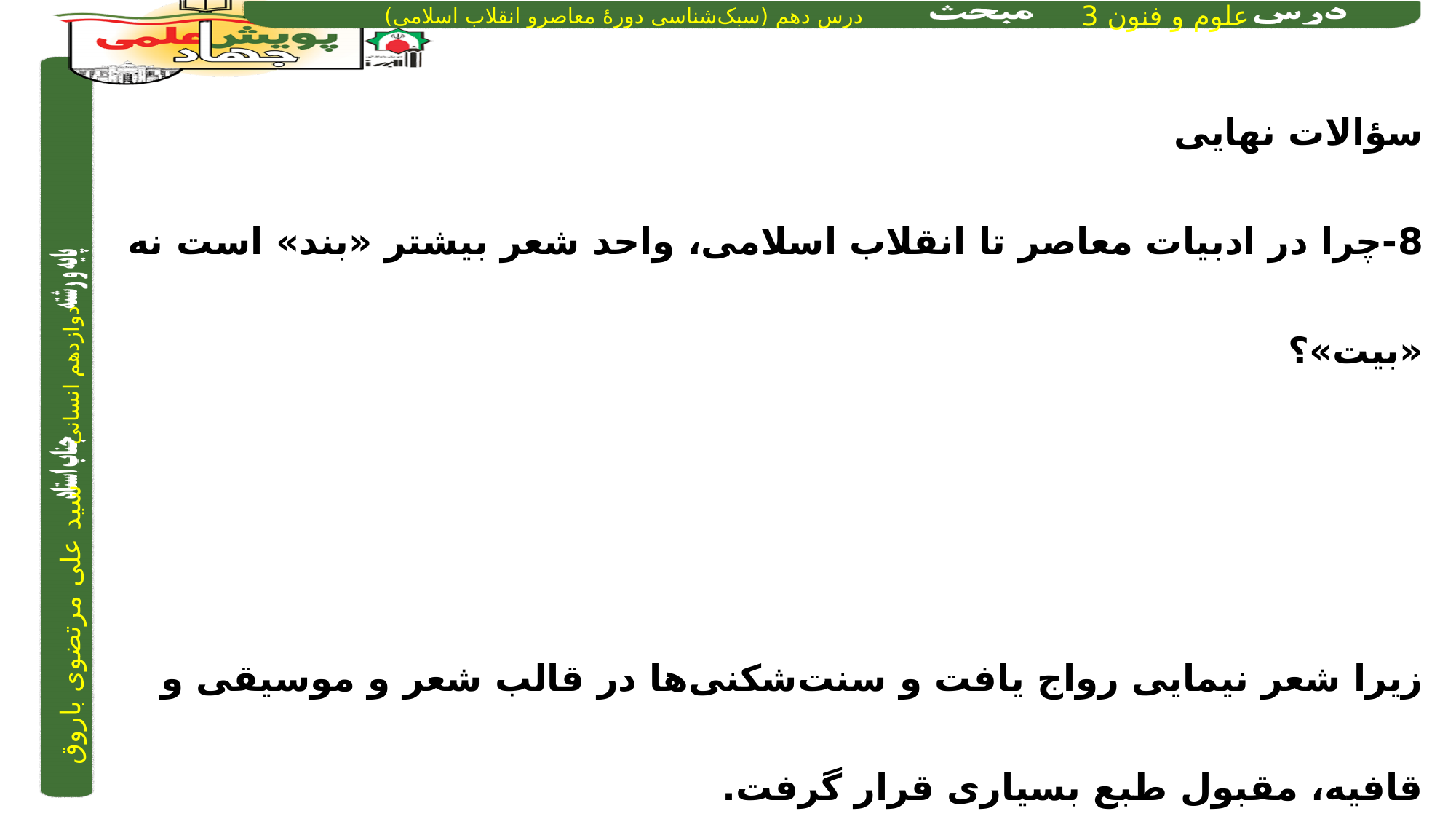

سؤالات نهایی
8-چرا در ادبیات معاصر تا انقلاب اسلامی، واحد شعر بیشتر «بند» است نه «بیت»؟

زیرا شعر نیمایی رواج یافت و سنت‌شکنی‌ها در قالب شعر و موسیقی و قافیه، مقبول طبع بسیاری قرار گرفت.